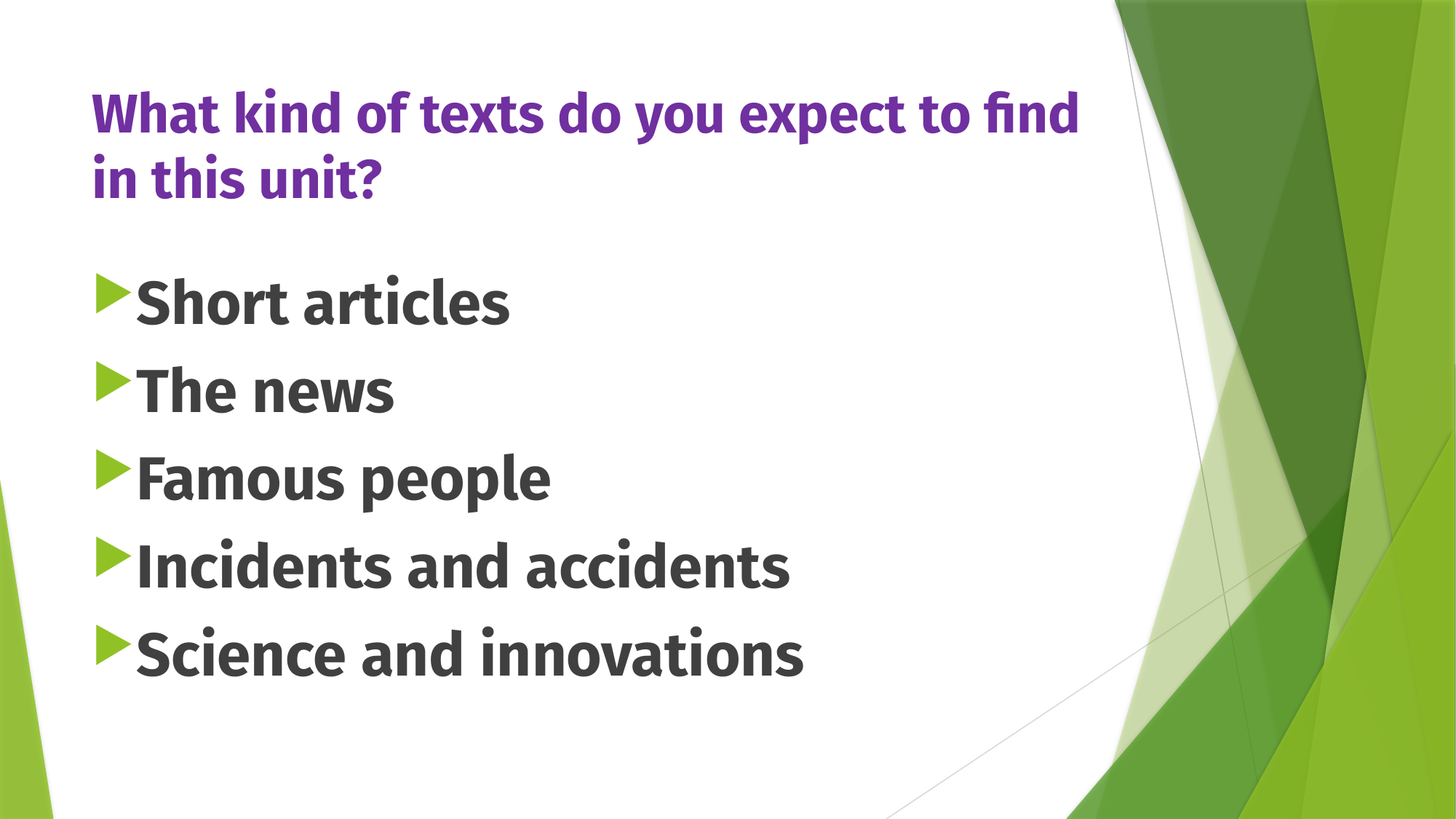

# What kind of texts do you expect to find in this unit?
Short articles
The news
Famous people
Incidents and accidents
Science and innovations